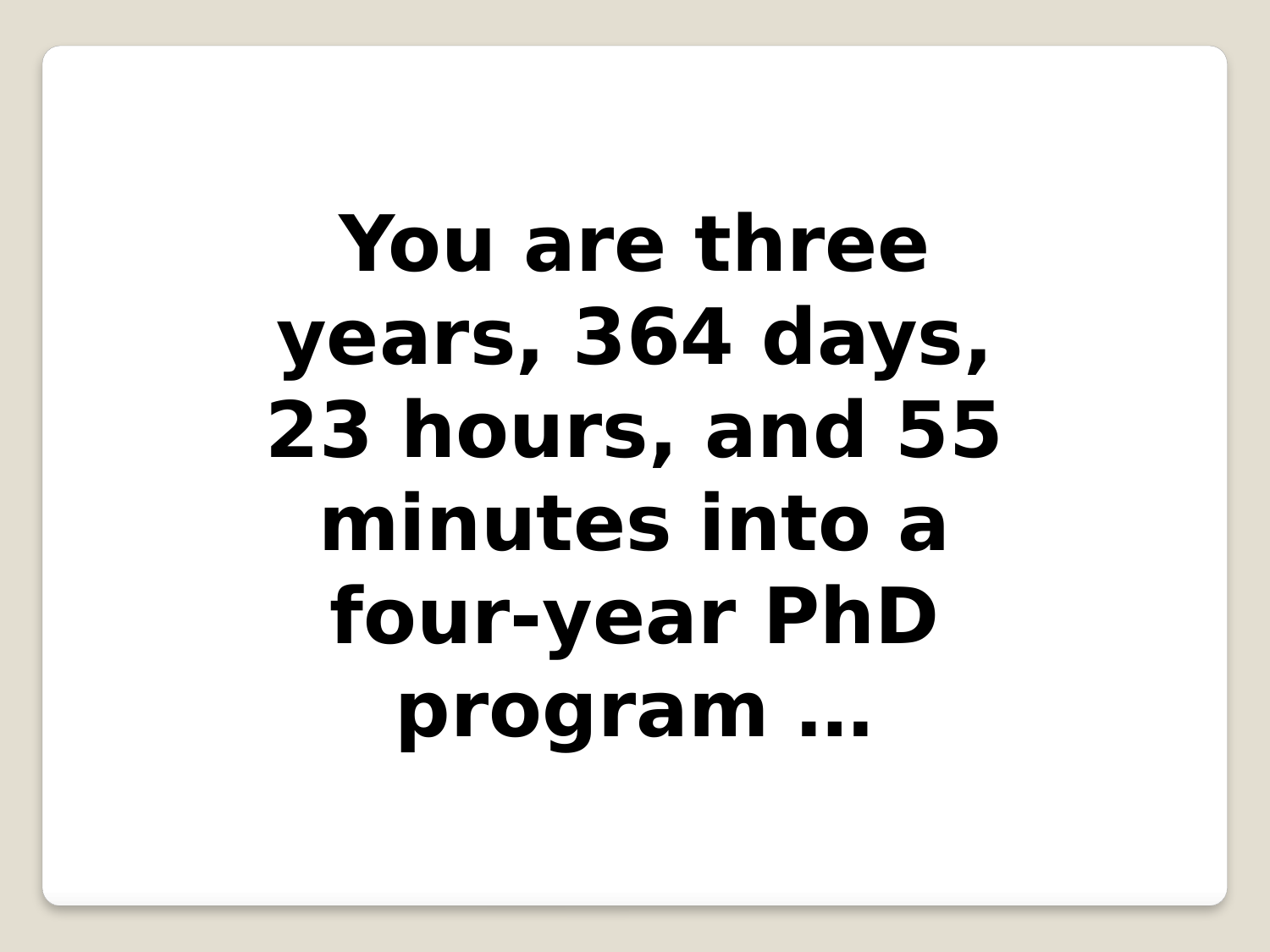

You are three years, 364 days, 23 hours, and 55 minutes into a four-year PhD program …